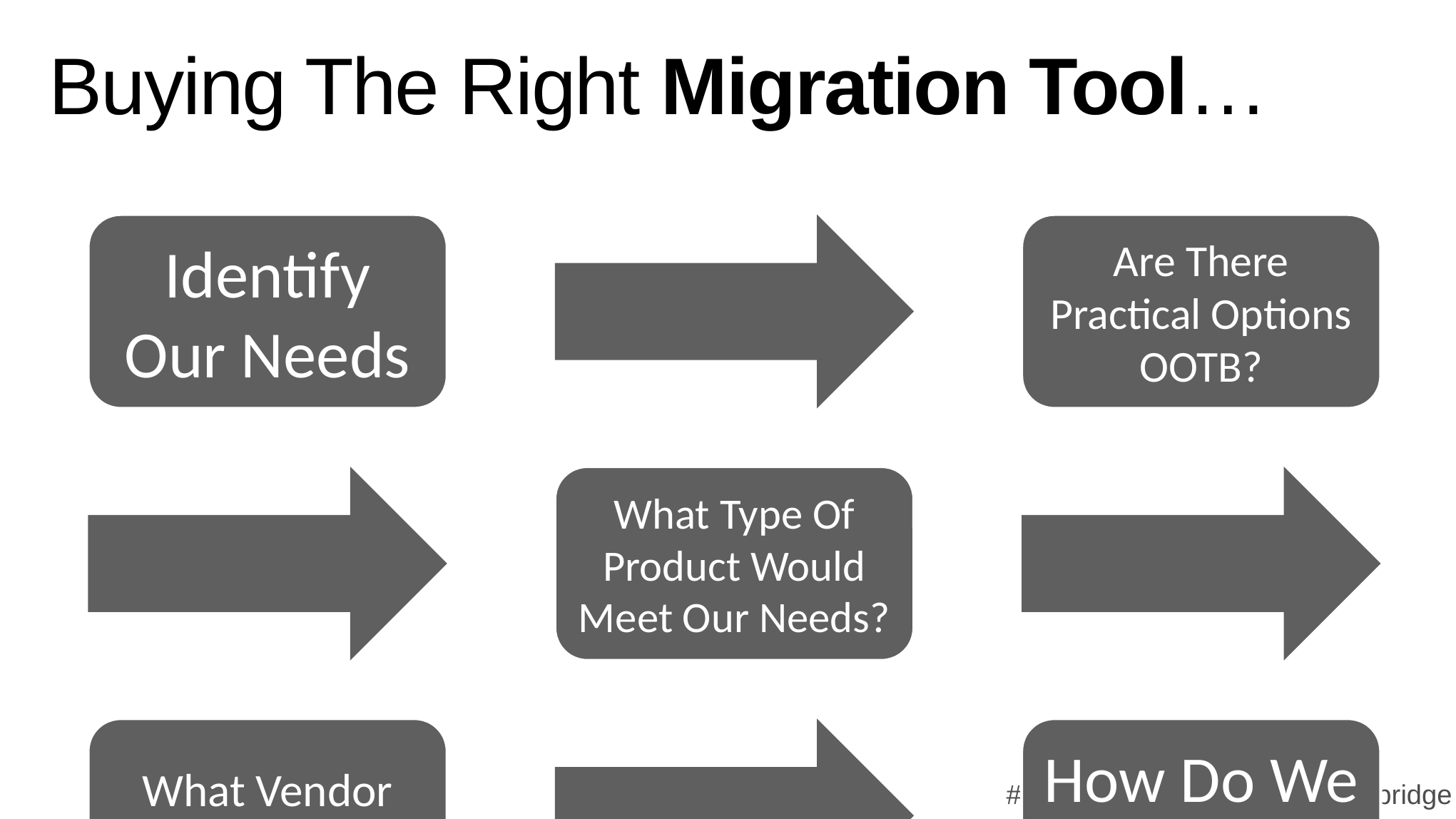

# Buying The Right Migration Tool…

Identify Our Needs
Are There Practical Options OOTB?
What Type Of Product Would Meet Our Needs?